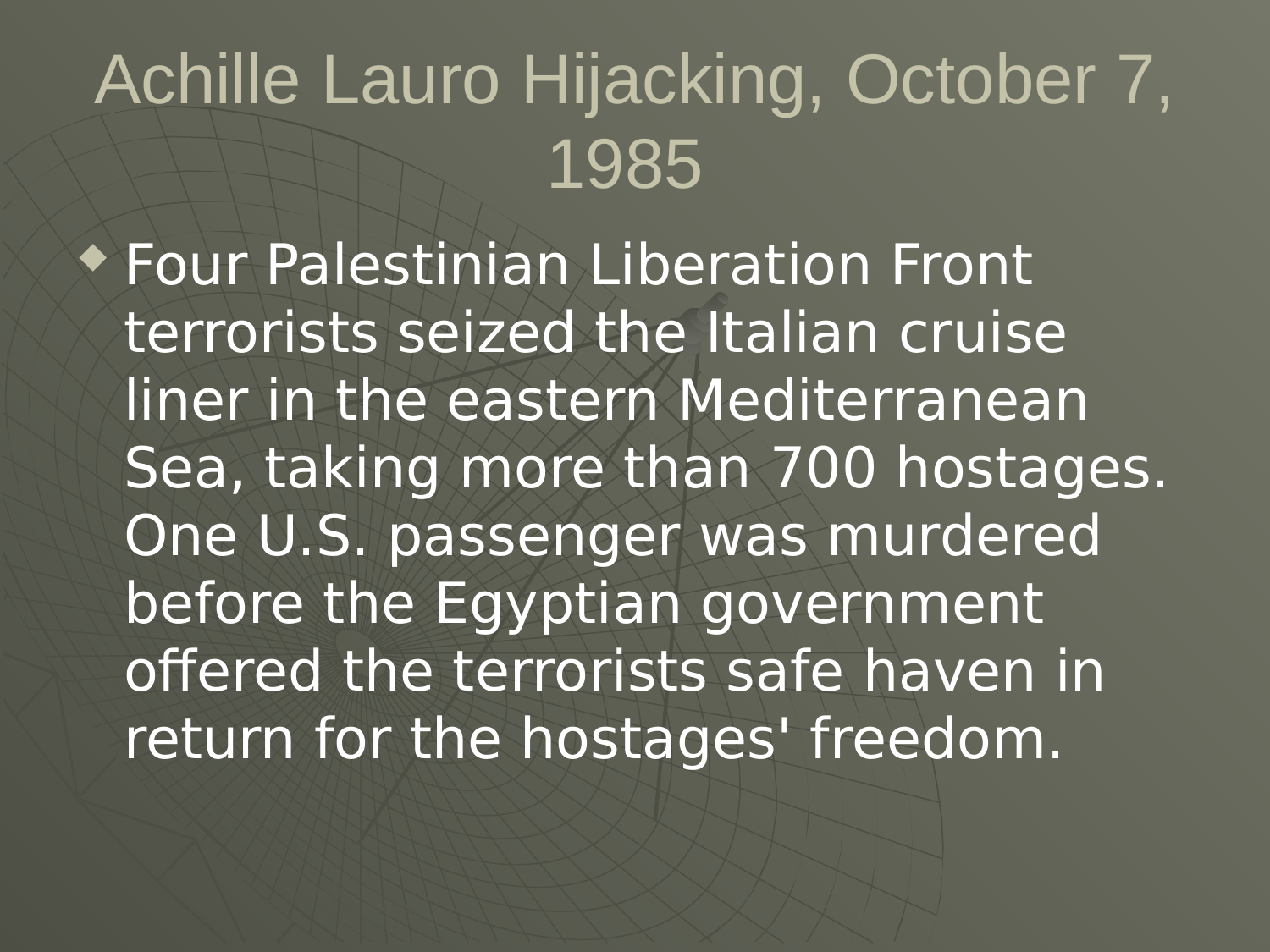

# Achille Lauro Hijacking, October 7, 1985
Four Palestinian Liberation Front terrorists seized the Italian cruise liner in the eastern Mediterranean Sea, taking more than 700 hostages. One U.S. passenger was murdered before the Egyptian government offered the terrorists safe haven in return for the hostages' freedom.